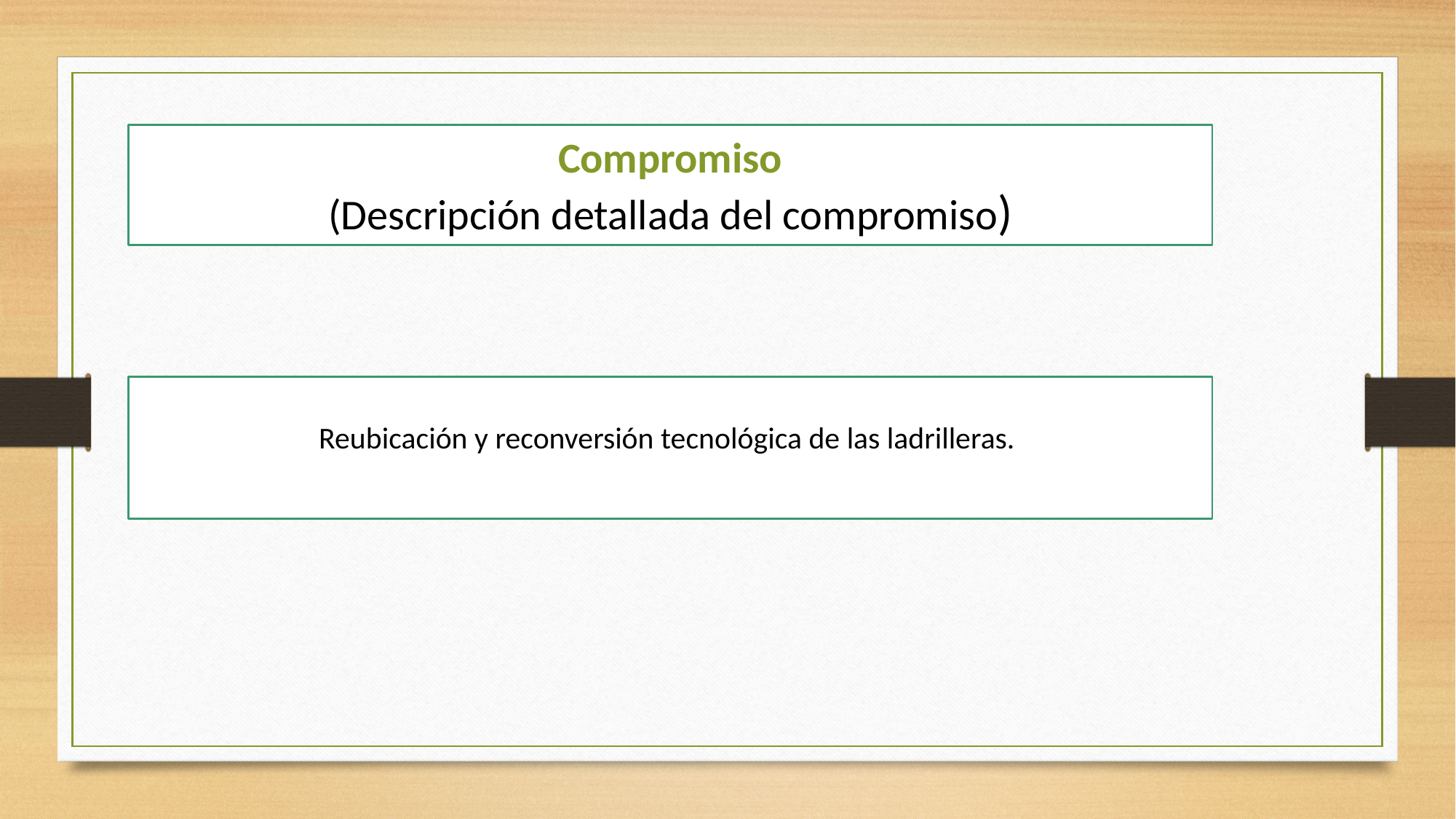

Compromiso
(Descripción detallada del compromiso)

Reubicación y reconversión tecnológica de las ladrilleras.